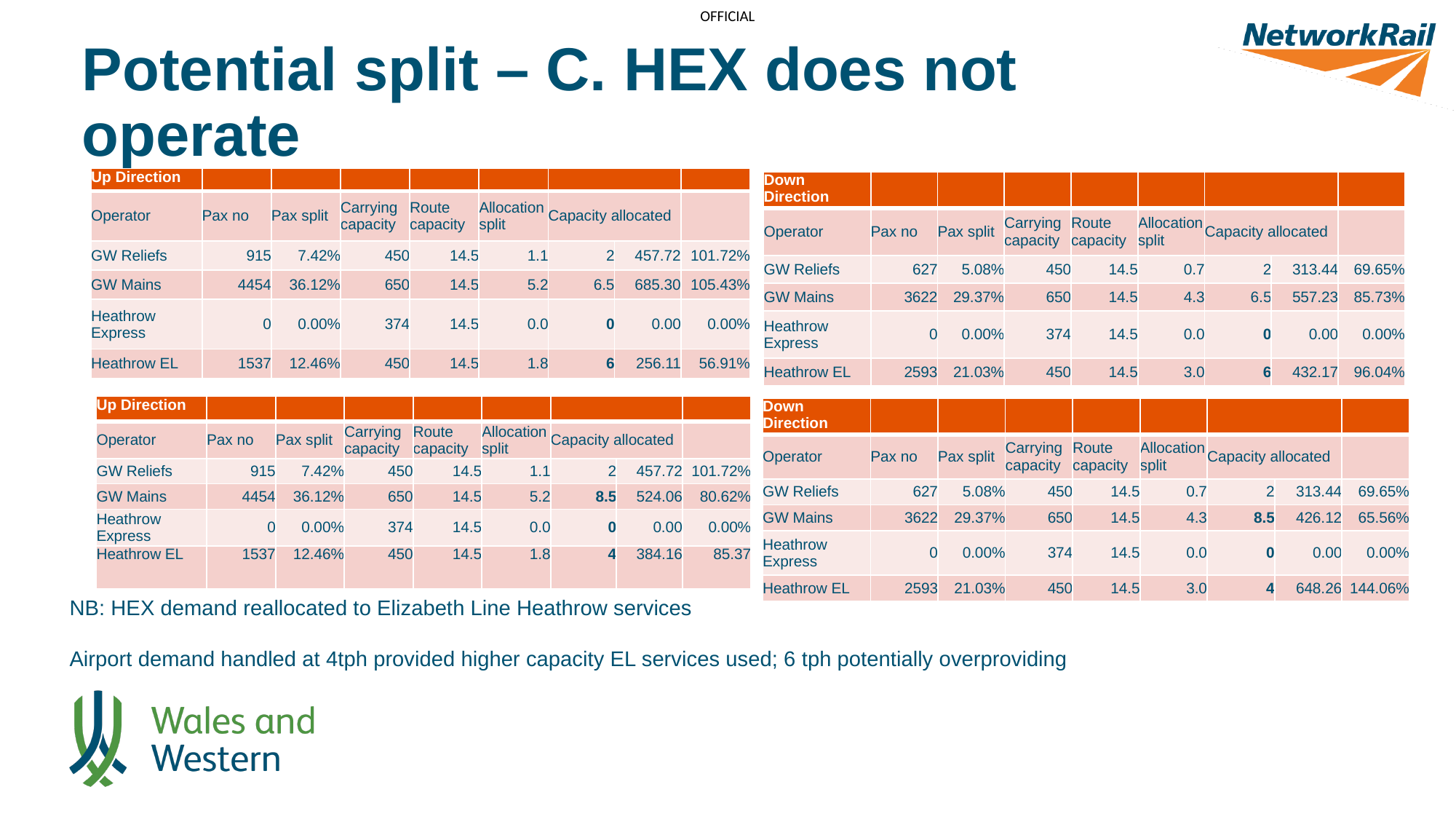

# Potential split – C. HEX does not operate
| Up Direction |  |  |  |  |  |  |  |  |
| --- | --- | --- | --- | --- | --- | --- | --- | --- |
| Operator | Pax no | Pax split | Carrying capacity | Route capacity | Allocation split | Capacity allocated |  |  |
| GW Reliefs | 915 | 7.42% | 450 | 14.5 | 1.1 | 2 | 457.72 | 101.72% |
| GW Mains | 4454 | 36.12% | 650 | 14.5 | 5.2 | 6.5 | 685.30 | 105.43% |
| Heathrow Express | 0 | 0.00% | 374 | 14.5 | 0.0 | 0 | 0.00 | 0.00% |
| Heathrow EL | 1537 | 12.46% | 450 | 14.5 | 1.8 | 6 | 256.11 | 56.91% |
| Down Direction |  |  |  |  |  |  |  |  |
| --- | --- | --- | --- | --- | --- | --- | --- | --- |
| Operator | Pax no | Pax split | Carrying capacity | Route capacity | Allocation split | Capacity allocated |  |  |
| GW Reliefs | 627 | 5.08% | 450 | 14.5 | 0.7 | 2 | 313.44 | 69.65% |
| GW Mains | 3622 | 29.37% | 650 | 14.5 | 4.3 | 6.5 | 557.23 | 85.73% |
| Heathrow Express | 0 | 0.00% | 374 | 14.5 | 0.0 | 0 | 0.00 | 0.00% |
| Heathrow EL | 2593 | 21.03% | 450 | 14.5 | 3.0 | 6 | 432.17 | 96.04% |
| Up Direction |  |  |  |  |  |  |  |  |
| --- | --- | --- | --- | --- | --- | --- | --- | --- |
| Operator | Pax no | Pax split | Carrying capacity | Route capacity | Allocation split | Capacity allocated |  |  |
| GW Reliefs | 915 | 7.42% | 450 | 14.5 | 1.1 | 2 | 457.72 | 101.72% |
| GW Mains | 4454 | 36.12% | 650 | 14.5 | 5.2 | 8.5 | 524.06 | 80.62% |
| Heathrow Express | 0 | 0.00% | 374 | 14.5 | 0.0 | 0 | 0.00 | 0.00% |
| Heathrow EL | 1537 | 12.46% | 450 | 14.5 | 1.8 | 4 | 384.16 | 85.37 |
| Down Direction |  |  |  |  |  |  |  |  |
| --- | --- | --- | --- | --- | --- | --- | --- | --- |
| Operator | Pax no | Pax split | Carrying capacity | Route capacity | Allocation split | Capacity allocated |  |  |
| GW Reliefs | 627 | 5.08% | 450 | 14.5 | 0.7 | 2 | 313.44 | 69.65% |
| GW Mains | 3622 | 29.37% | 650 | 14.5 | 4.3 | 8.5 | 426.12 | 65.56% |
| Heathrow Express | 0 | 0.00% | 374 | 14.5 | 0.0 | 0 | 0.00 | 0.00% |
| Heathrow EL | 2593 | 21.03% | 450 | 14.5 | 3.0 | 4 | 648.26 | 144.06% |
NB: HEX demand reallocated to Elizabeth Line Heathrow services

Airport demand handled at 4tph provided higher capacity EL services used; 6 tph potentially overproviding